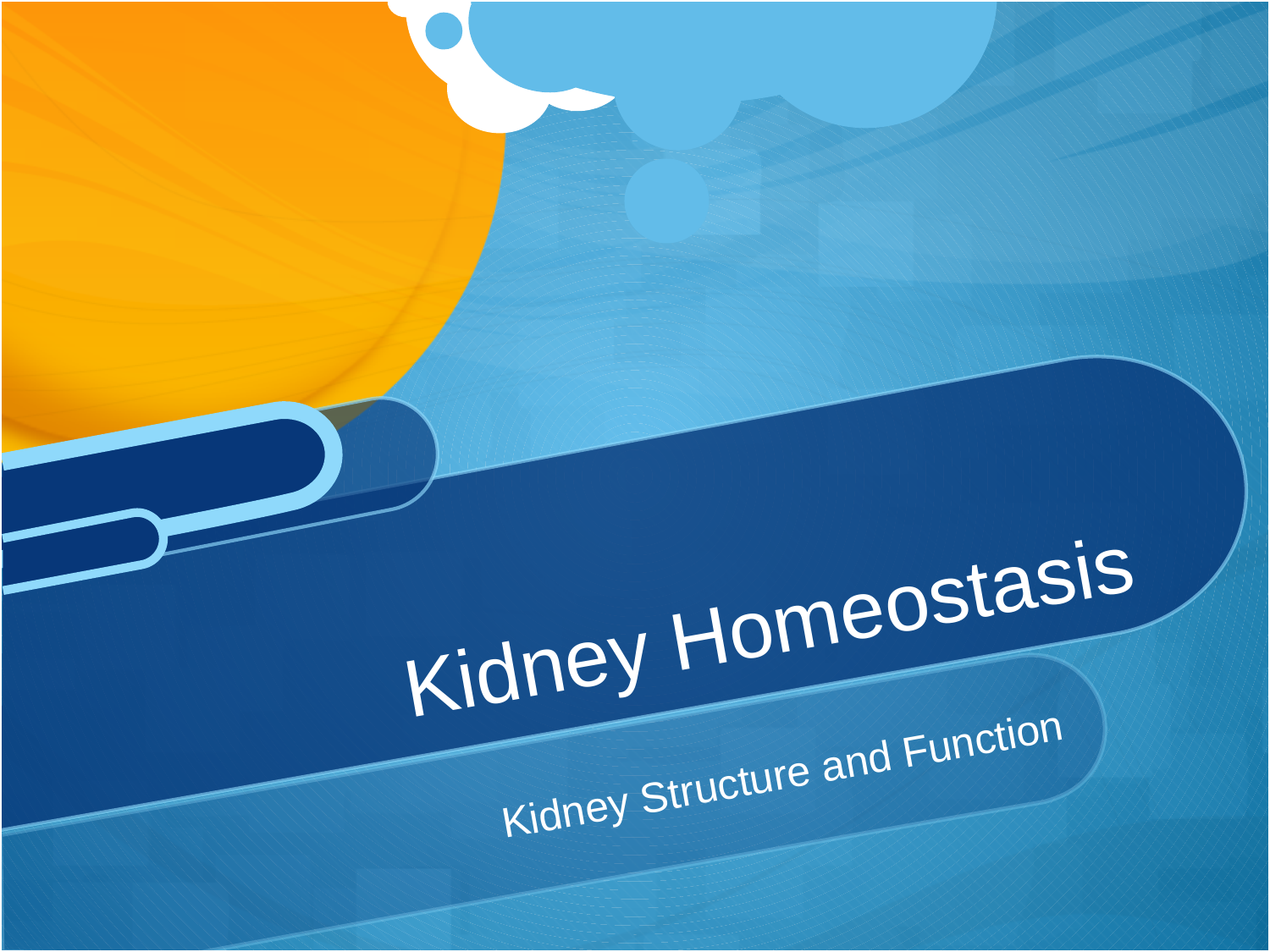

# Kidney Homeostasis
Kidney Structure and Function